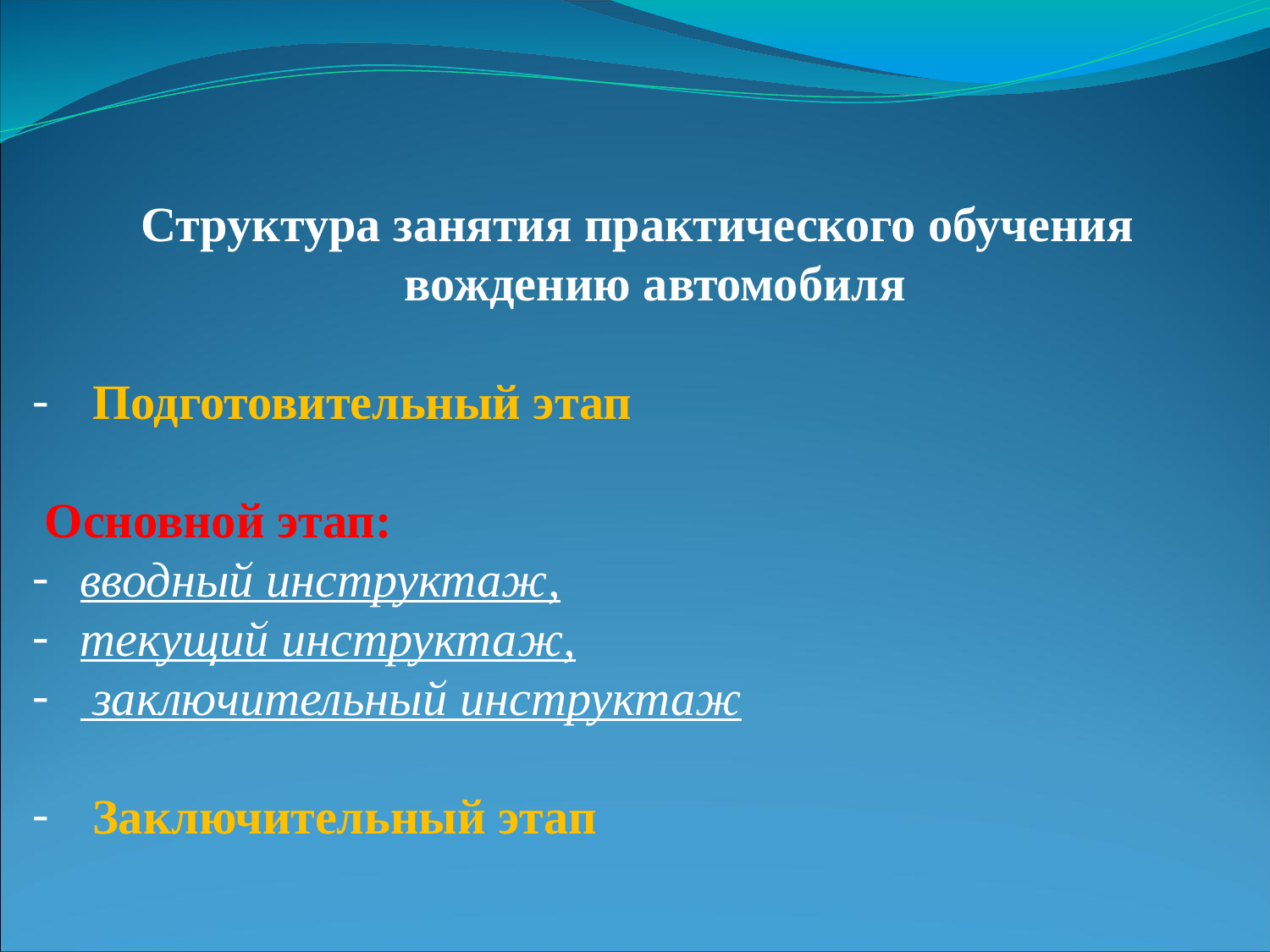

Структура занятия практического обучения вождению автомобиля

 Подготовительный этап

 Основной этап:
вводный инструктаж,
текущий инструктаж,
 заключительный инструктаж

 Заключительный этап